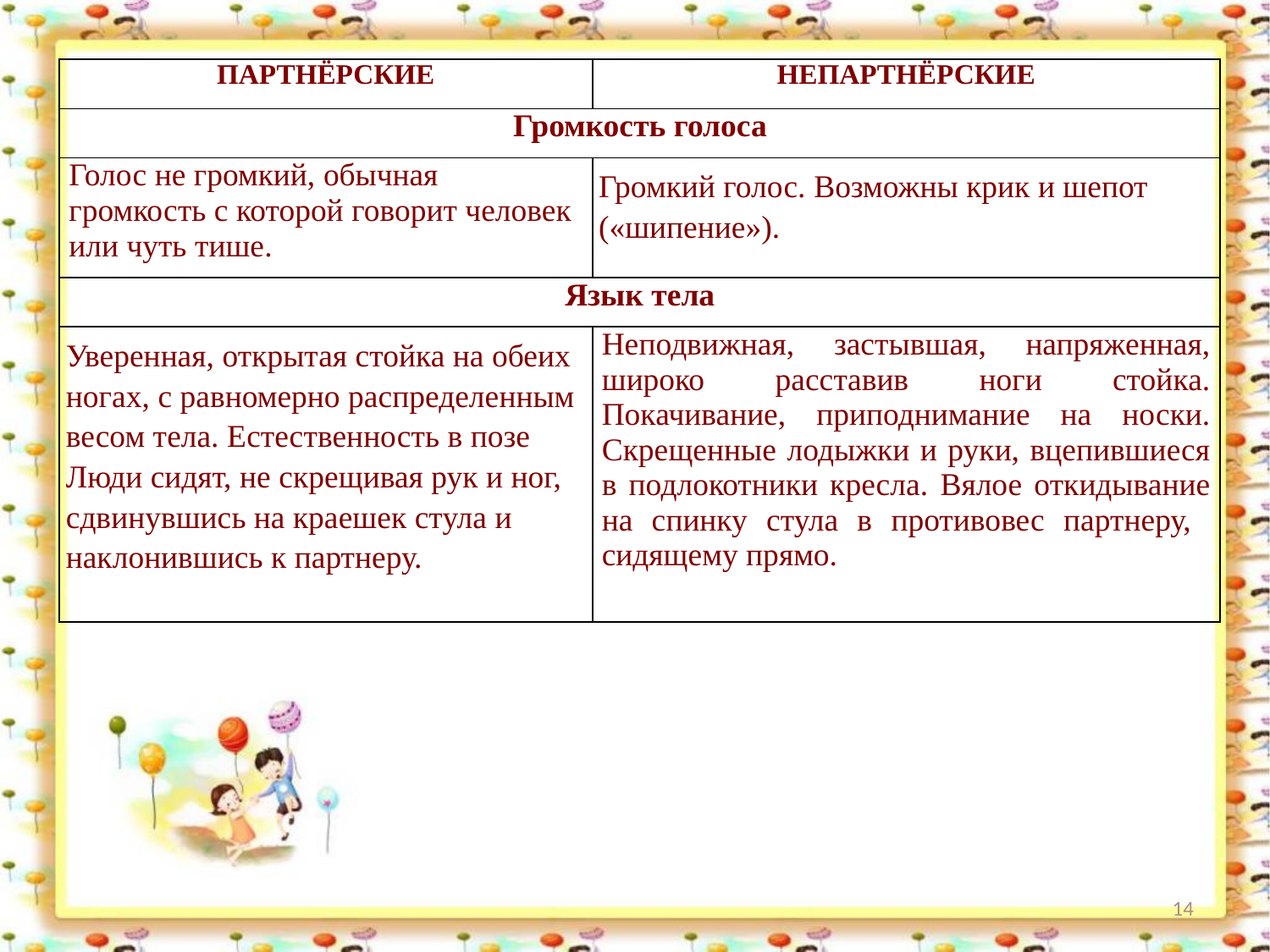

| ПАРТНЁРСКИЕ | НЕПАРТНЁРСКИЕ |
| --- | --- |
| Громкость голоса |  |
| Голос не громкий, обычная громкость с которой говорит человек или чуть тише. | Громкий голос. Возможны крик и шепот («шипение»). |
| Язык тела |  |
| Уверенная, открытая стойка на обеих ногах, с равномерно распределенным весом тела. Естественность в позе Люди сидят, не скрещивая рук и ног, сдвинувшись на краешек стула и наклонившись к партнеру. | Неподвижная, застывшая, напряженная, широко расставив ноги стойка. Покачивание, приподнимание на носки. Скрещенные лодыжки и руки, вцепившиеся в подлокотники кресла. Вялое откидывание на спинку стула в противовес партнеру, сидящему прямо. |
14